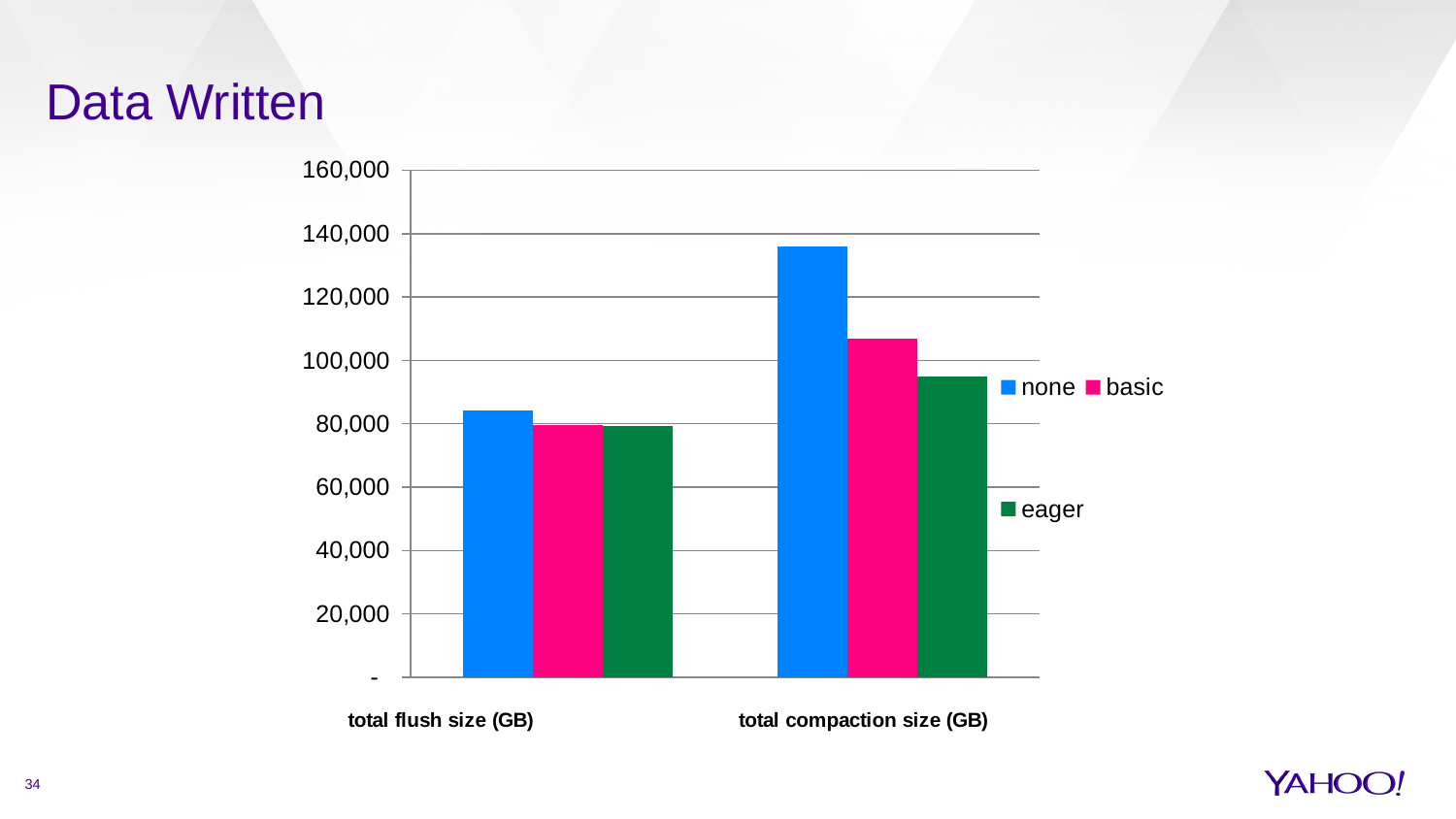

# Data Written

### Chart

| Category | none | basic | eager |
|---|---|---|---|
| total flush size (MB) | 84190.79999999978 | 79524.3999999999 | 79366.69999999998 |
| total compaction size (MB) | 135918.0000000001 | 106963.7 | 94908.60000000003 |
34